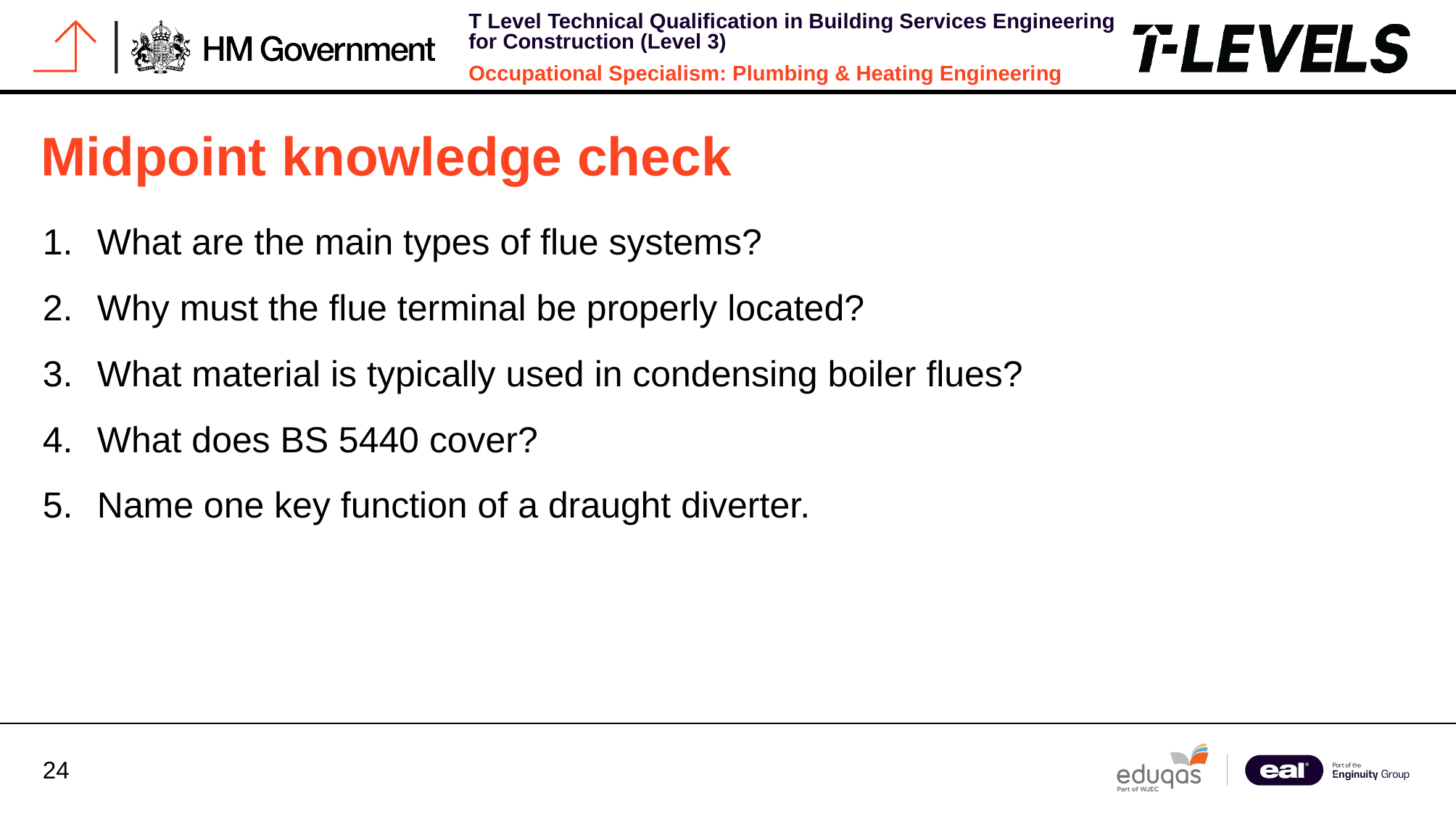

# Midpoint knowledge check
What are the main types of flue systems?
Why must the flue terminal be properly located?
What material is typically used in condensing boiler flues?
What does BS 5440 cover?
Name one key function of a draught diverter.